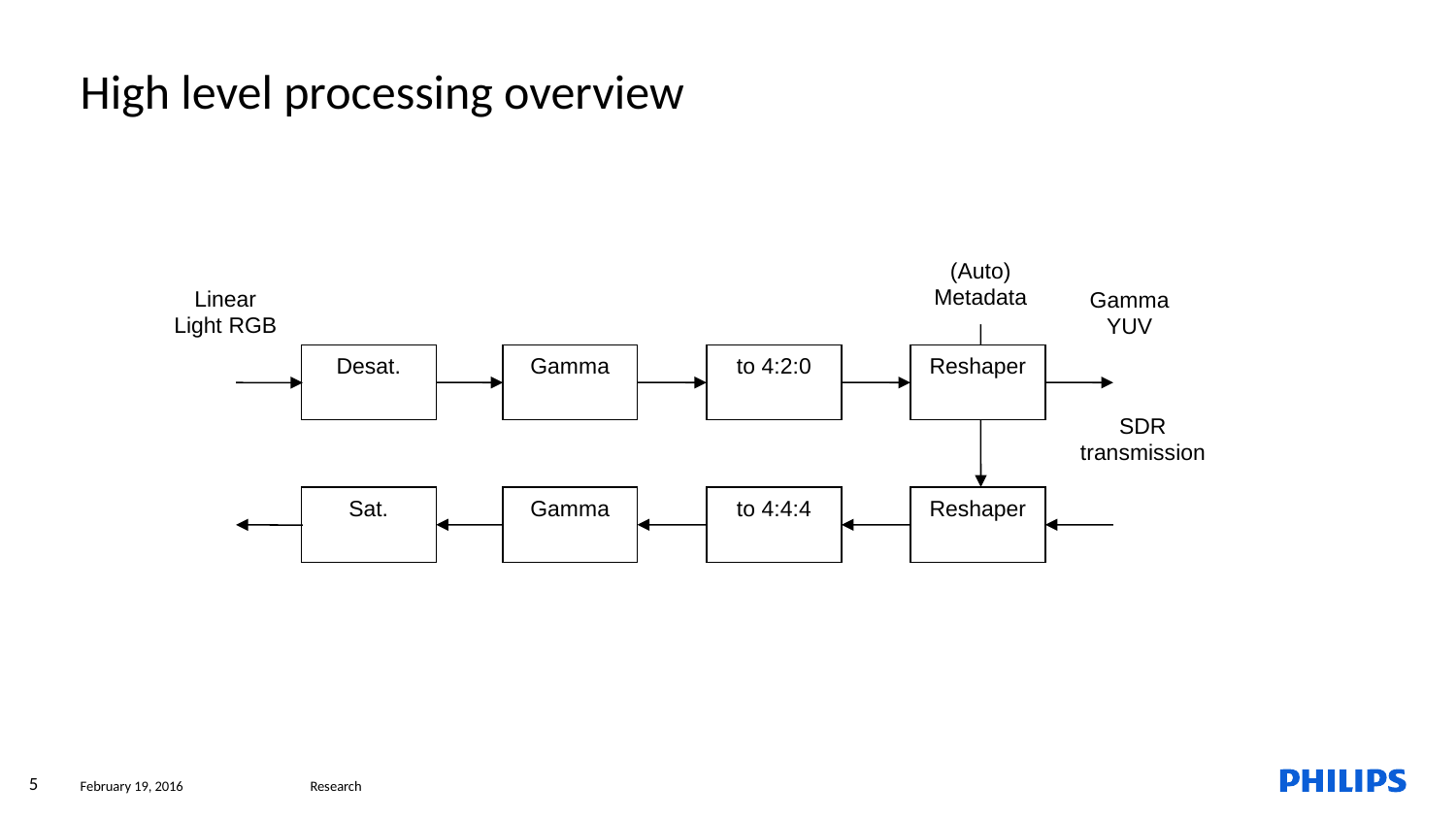

High level processing overview

(Auto)
Metadata
Linear Light RGB
Gamma YUV

Desat.
Gamma
to 4:2:0
Reshaper

SDR
transmission
Sat.
Gamma
to 4:4:4
Reshaper

5
February 19, 2016
Research